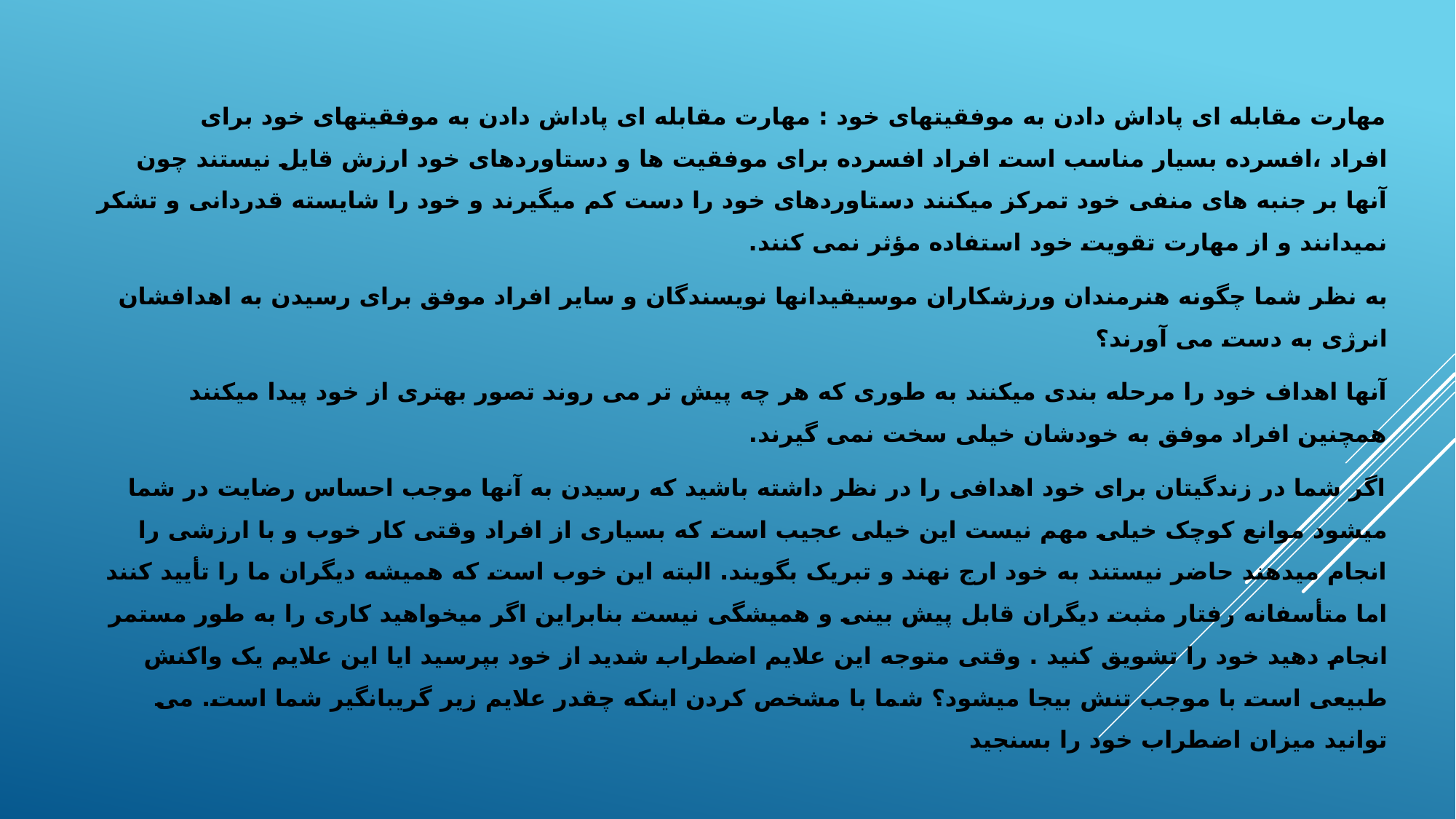

مهارت مقابله ای پاداش دادن به موفقیتهای خود : مهارت مقابله ای پاداش دادن به موفقیتهای خود برای افراد ،افسرده بسیار مناسب است افراد افسرده برای موفقیت ها و دستاوردهای خود ارزش قایل نیستند چون آنها بر جنبه های منفی خود تمرکز میکنند دستاوردهای خود را دست کم میگیرند و خود را شایسته قدردانی و تشکر نمیدانند و از مهارت تقویت خود استفاده مؤثر نمی کنند.
به نظر شما چگونه هنرمندان ورزشکاران موسیقیدانها نویسندگان و سایر افراد موفق برای رسیدن به اهدافشان انرژی به دست می آورند؟
آنها اهداف خود را مرحله بندی میکنند به طوری که هر چه پیش تر می روند تصور بهتری از خود پیدا میکنند همچنین افراد موفق به خودشان خیلی سخت نمی گیرند.
اگر شما در زندگیتان برای خود اهدافی را در نظر داشته باشید که رسیدن به آنها موجب احساس رضایت در شما میشود موانع کوچک خیلی مهم نیست این خیلی عجیب است که بسیاری از افراد وقتی کار خوب و با ارزشی را انجام میدهند حاضر نیستند به خود ارج نهند و تبریک بگویند. البته این خوب است که همیشه دیگران ما را تأیید کنند اما متأسفانه رفتار مثبت دیگران قابل پیش بینی و همیشگی نیست بنابراین اگر میخواهید کاری را به طور مستمر انجام دهید خود را تشویق کنید . وقتی متوجه این علایم اضطراب شدید از خود بپرسید ایا این علایم یک واکنش طبیعی است با موجب تنش بیجا میشود؟ شما با مشخص کردن اینکه چقدر علایم زیر گریبانگیر شما است. می توانید میزان اضطراب خود را بسنجید